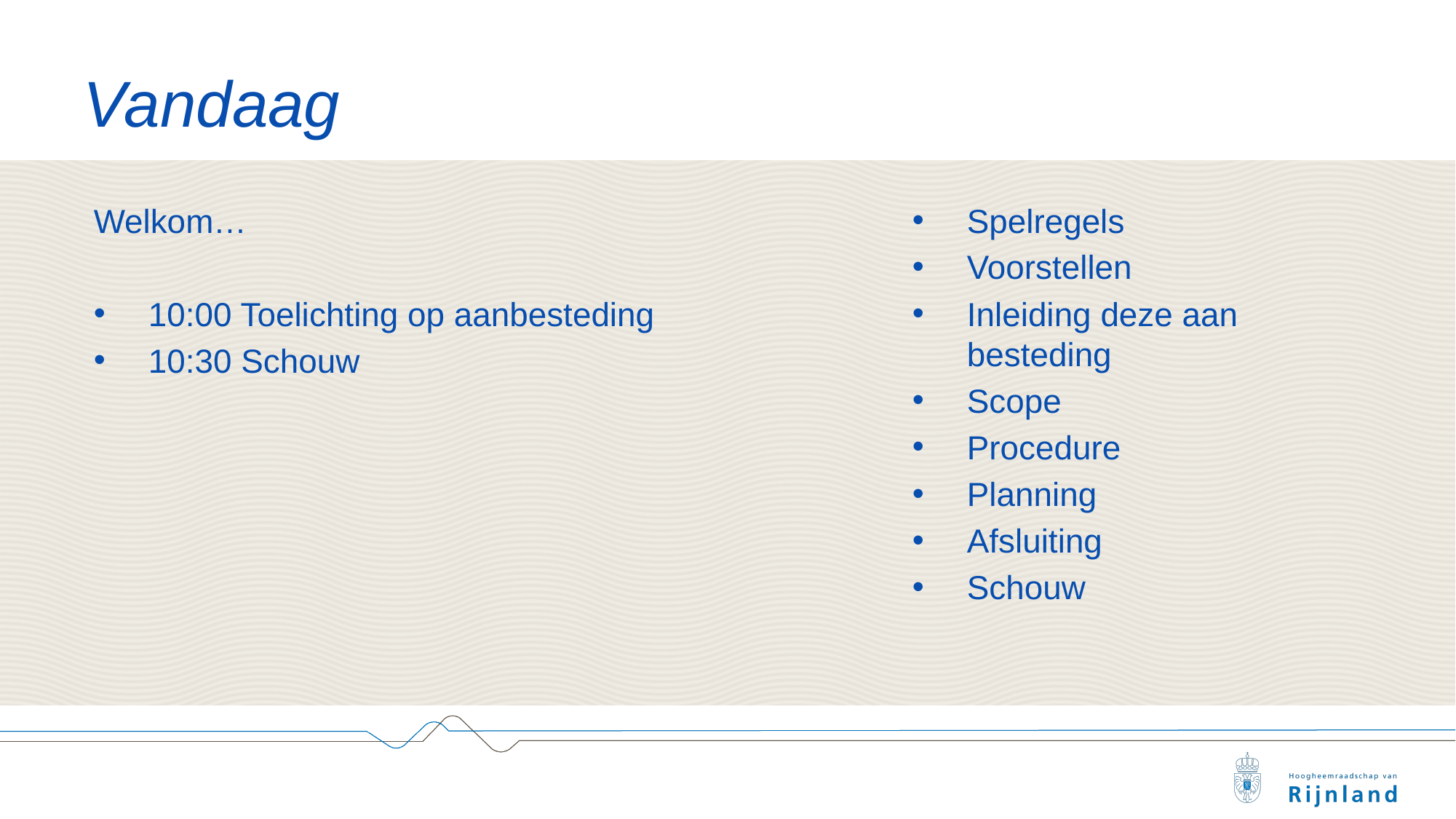

# Vandaag
Welkom…

10:00 Toelichting op aanbesteding
10:30 Schouw

Spelregels
Voorstellen
Inleiding deze aan besteding
Scope
Procedure
Planning
Afsluiting
Schouw